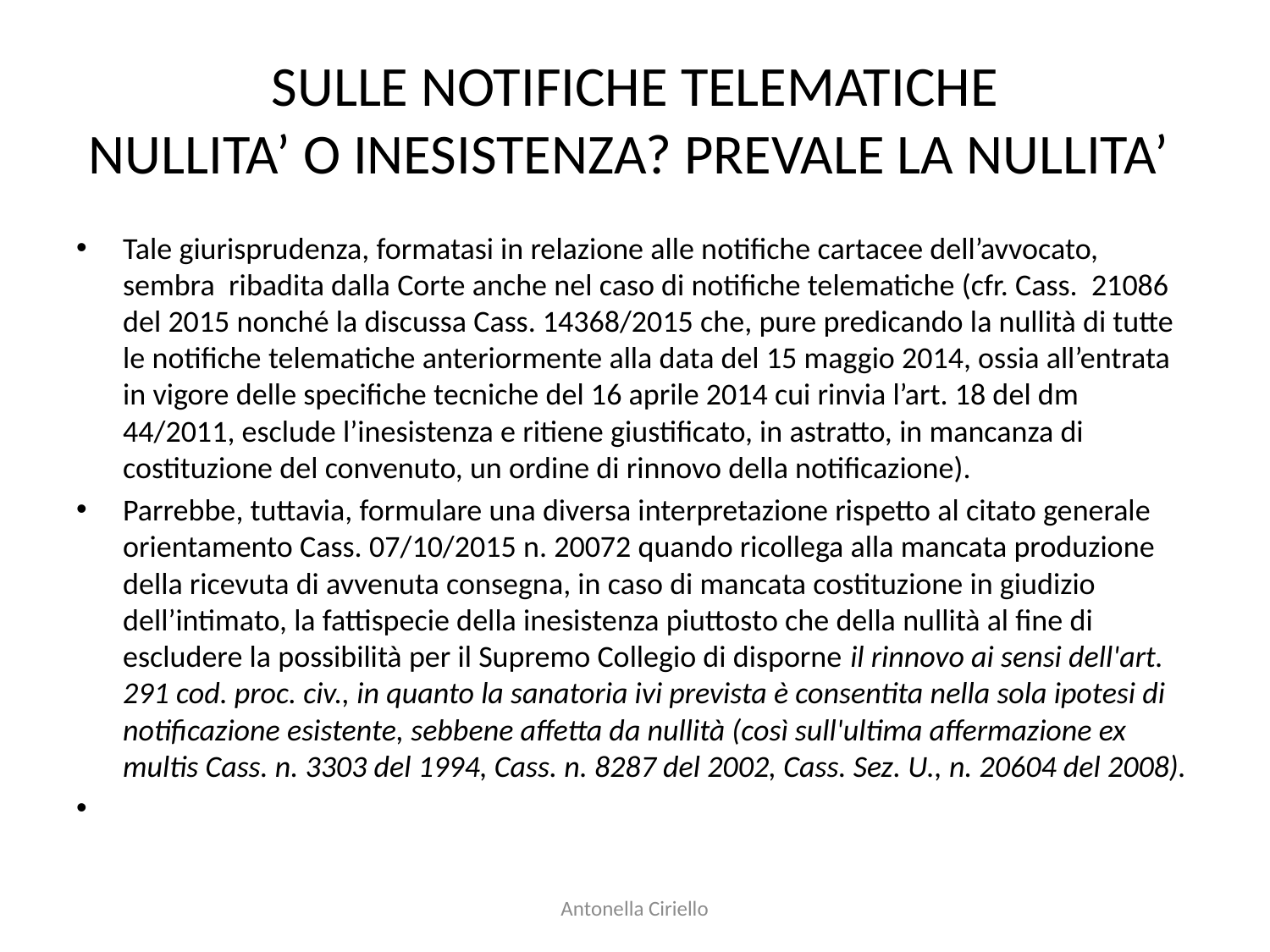

# SULLE NOTIFICHE TELEMATICHE NULLITA’ O INESISTENZA? PREVALE LA NULLITA’
Tale giurisprudenza, formatasi in relazione alle notifiche cartacee dell’avvocato, sembra  ribadita dalla Corte anche nel caso di notifiche telematiche (cfr. Cass.  21086  del 2015 nonché la discussa Cass. 14368/2015 che, pure predicando la nullità di tutte le notifiche telematiche anteriormente alla data del 15 maggio 2014, ossia all’entrata in vigore delle specifiche tecniche del 16 aprile 2014 cui rinvia l’art. 18 del dm 44/2011, esclude l’inesistenza e ritiene giustificato, in astratto, in mancanza di costituzione del convenuto, un ordine di rinnovo della notificazione).
Parrebbe, tuttavia, formulare una diversa interpretazione rispetto al citato generale orientamento Cass. 07/10/2015 n. 20072 quando ricollega alla mancata produzione della ricevuta di avvenuta consegna, in caso di mancata costituzione in giudizio dell’intimato, la fattispecie della inesistenza piuttosto che della nullità al fine di escludere la possibilità per il Supremo Collegio di disporne il rinnovo ai sensi dell'art. 291 cod. proc. civ., in quanto la sanatoria ivi prevista è consentita nella sola ipotesi di notificazione esistente, sebbene affetta da nullità (così sull'ultima affermazione ex multis Cass. n. 3303 del 1994, Cass. n. 8287 del 2002, Cass. Sez. U., n. 20604 del 2008).

Antonella Ciriello